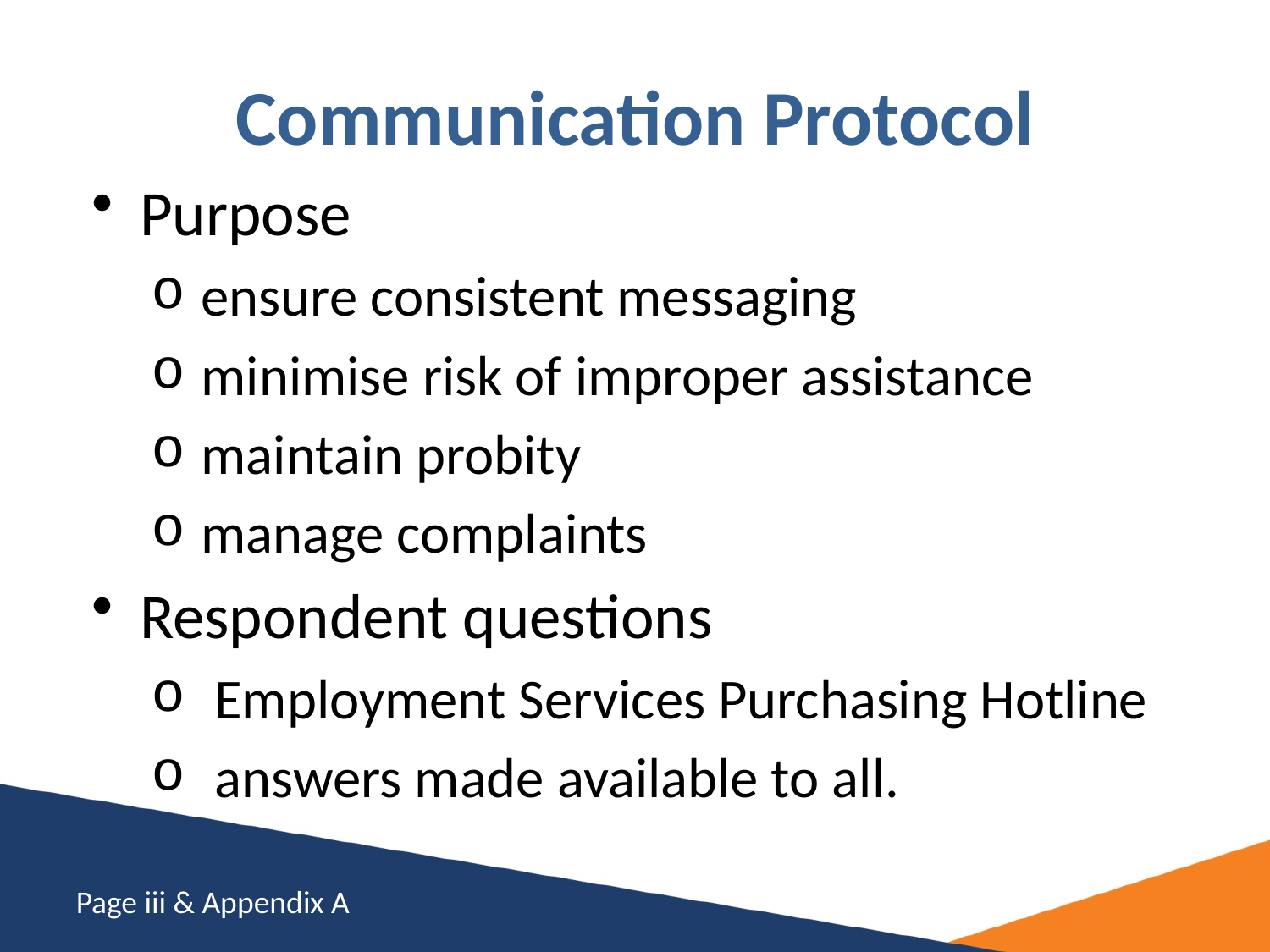

# Communication Protocol
Purpose
ensure consistent messaging
minimise risk of improper assistance
maintain probity
manage complaints
Respondent questions
Employment Services Purchasing Hotline
answers made available to all.
Page iii & Appendix A